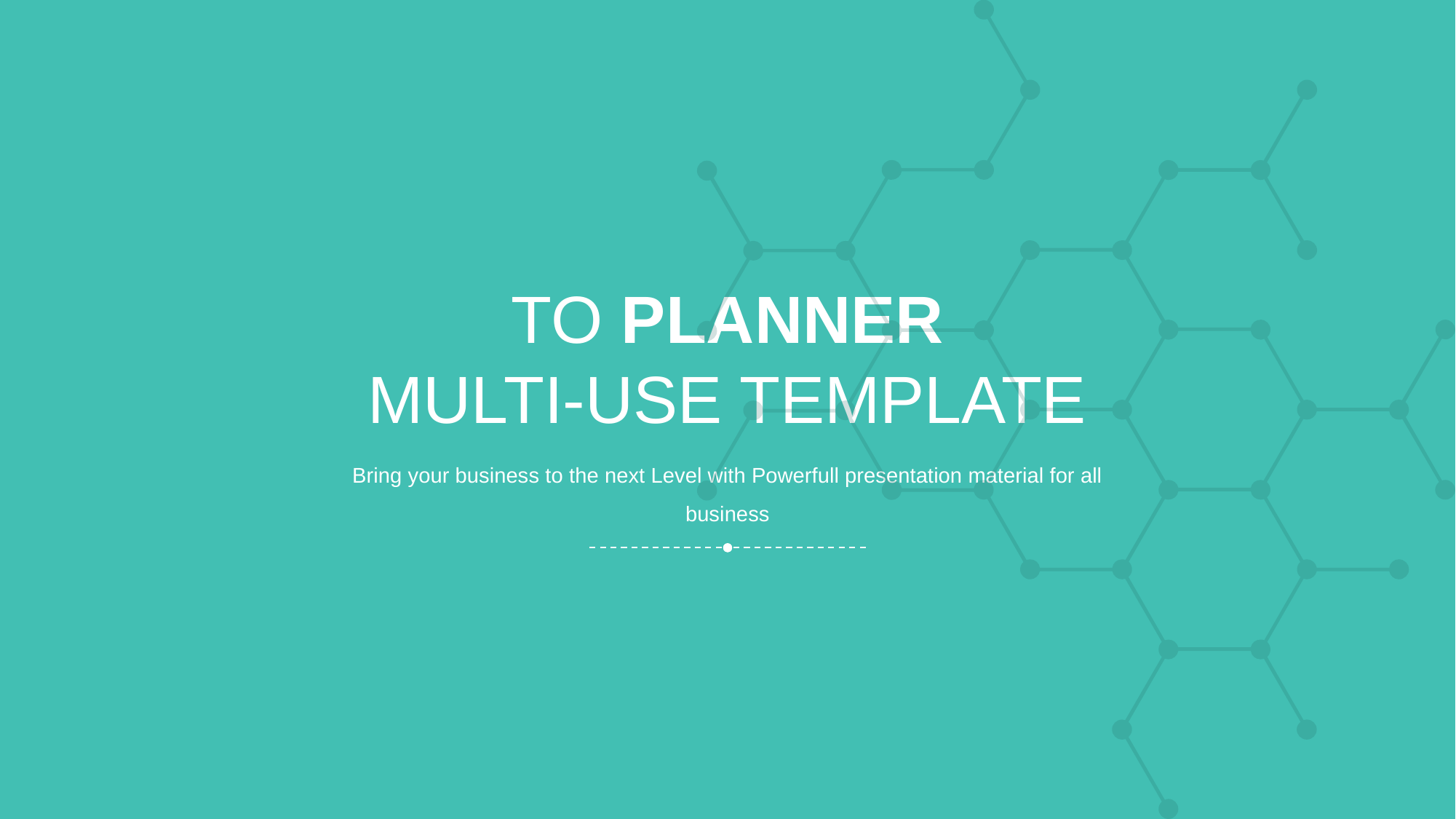

TO PLANNER
MULTI-USE TEMPLATE
Bring your business to the next Level with Powerfull presentation material for all business